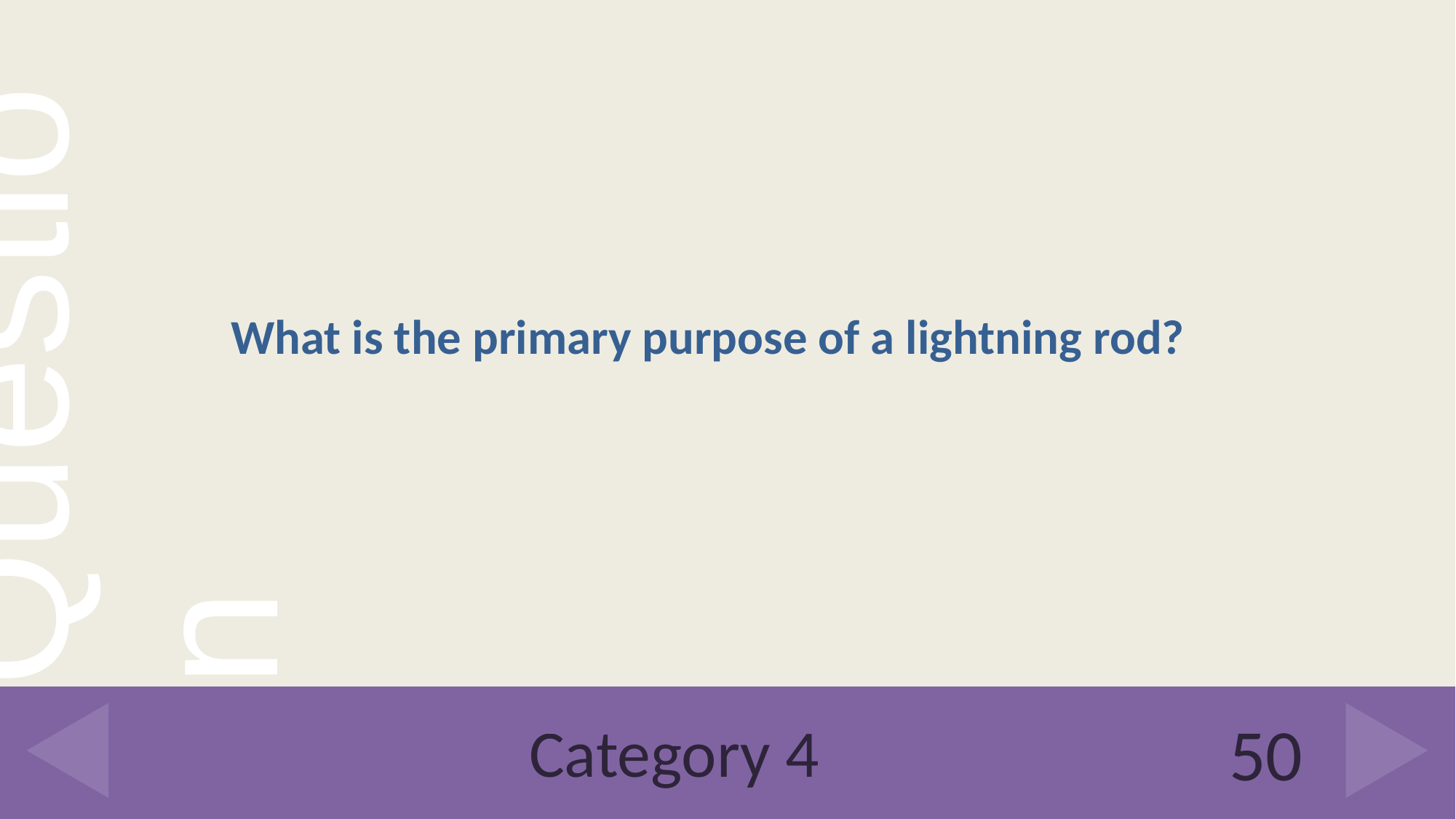

What is the primary purpose of a lightning rod?

# Category 4
50